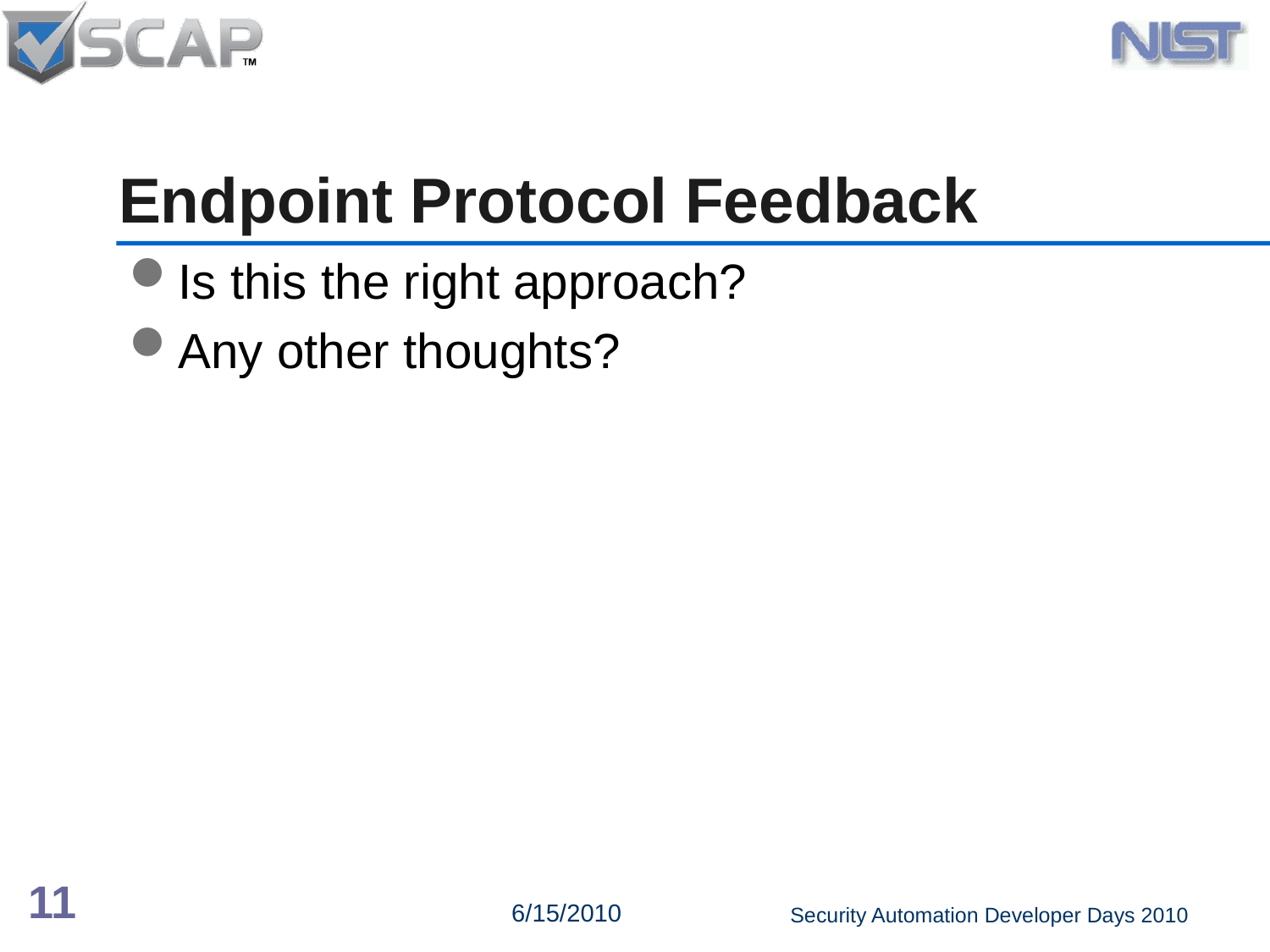

# Endpoint Protocol Feedback
Is this the right approach?
Any other thoughts?
11
6/15/2010
Security Automation Developer Days 2010